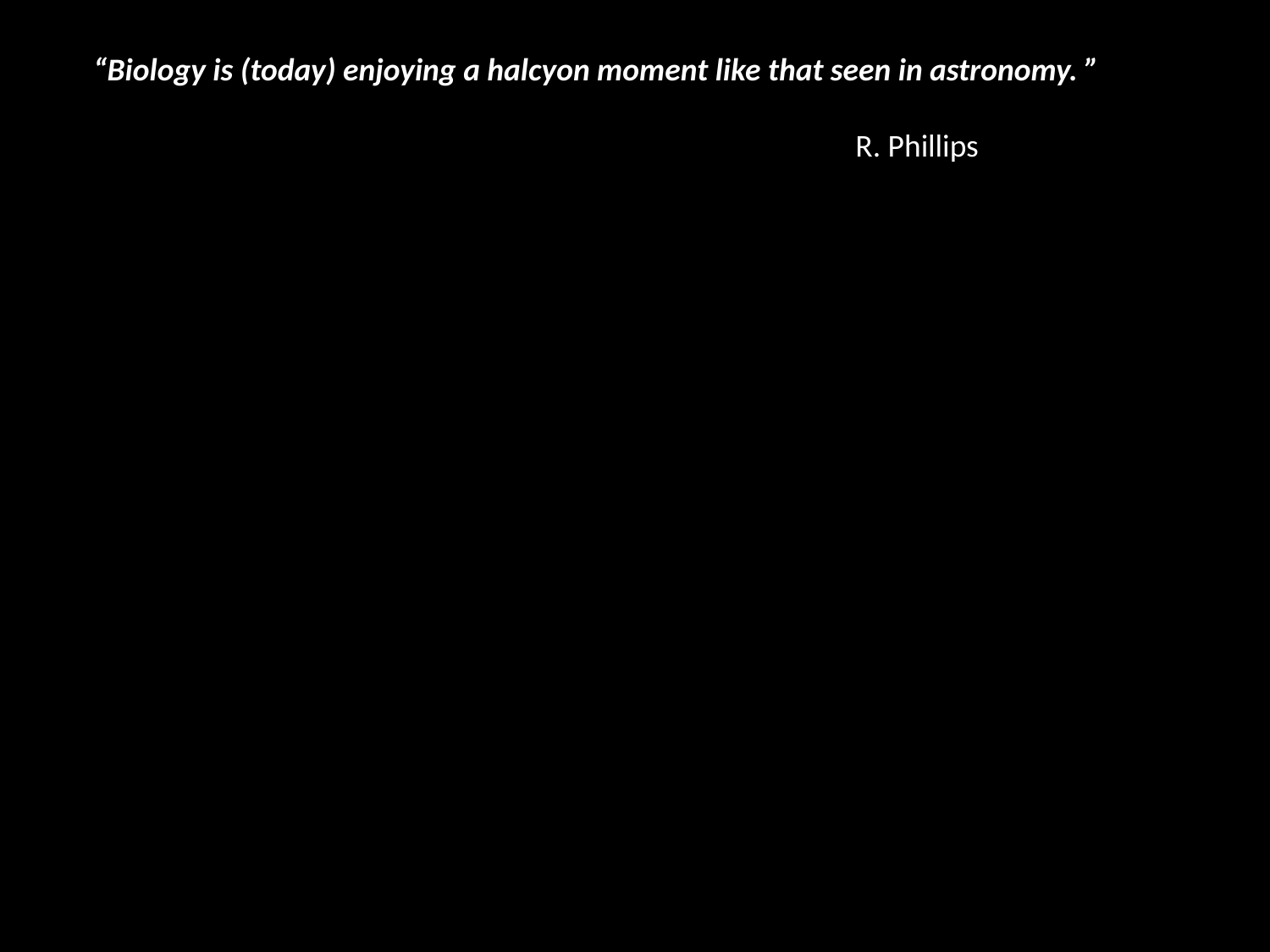

“Biology is (today) enjoying a halcyon moment like that seen in astronomy. ”
														R. Phillips